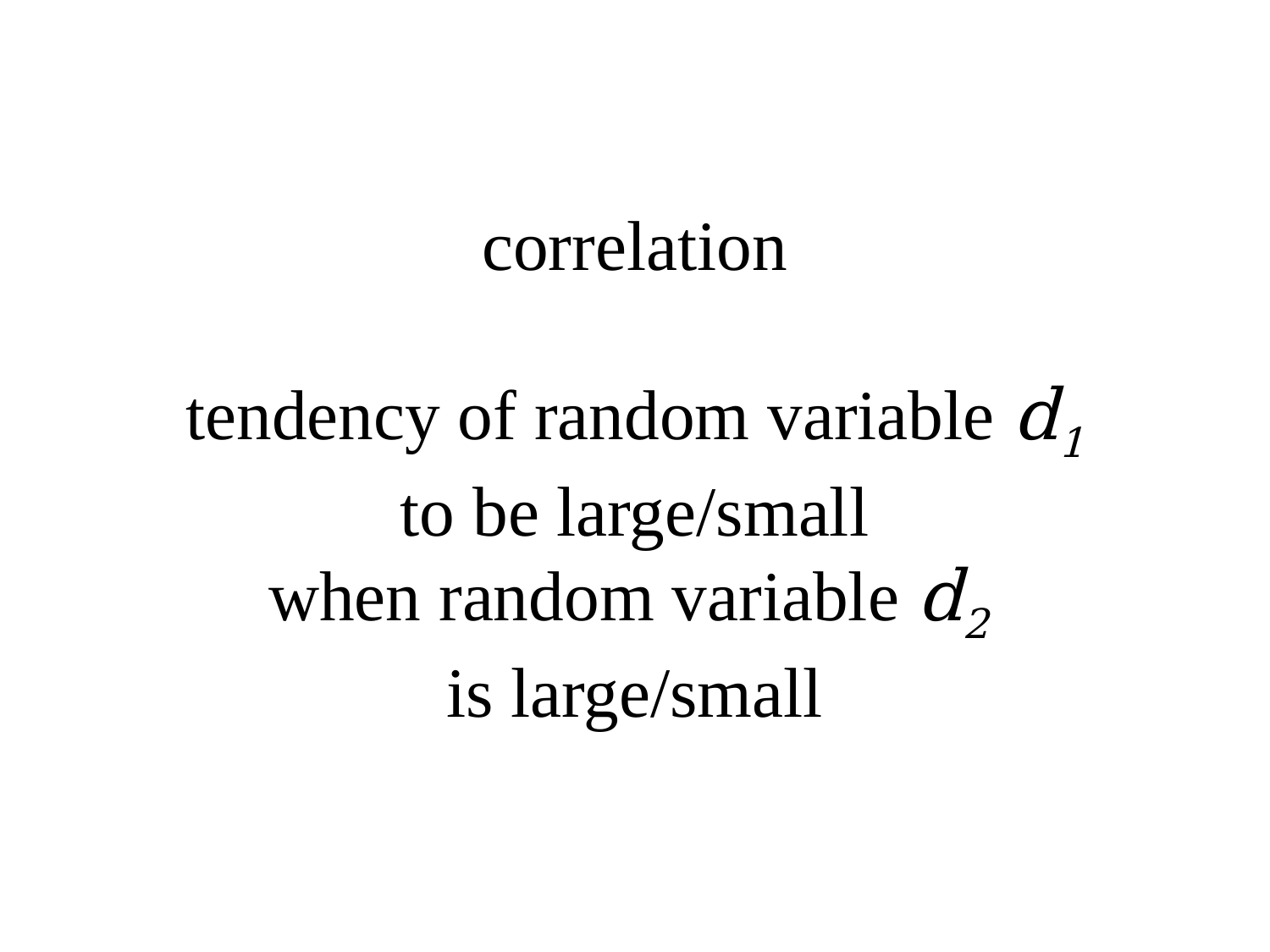

# correlation tendency of random variable d1 to be large/small when random variable d2 is large/small